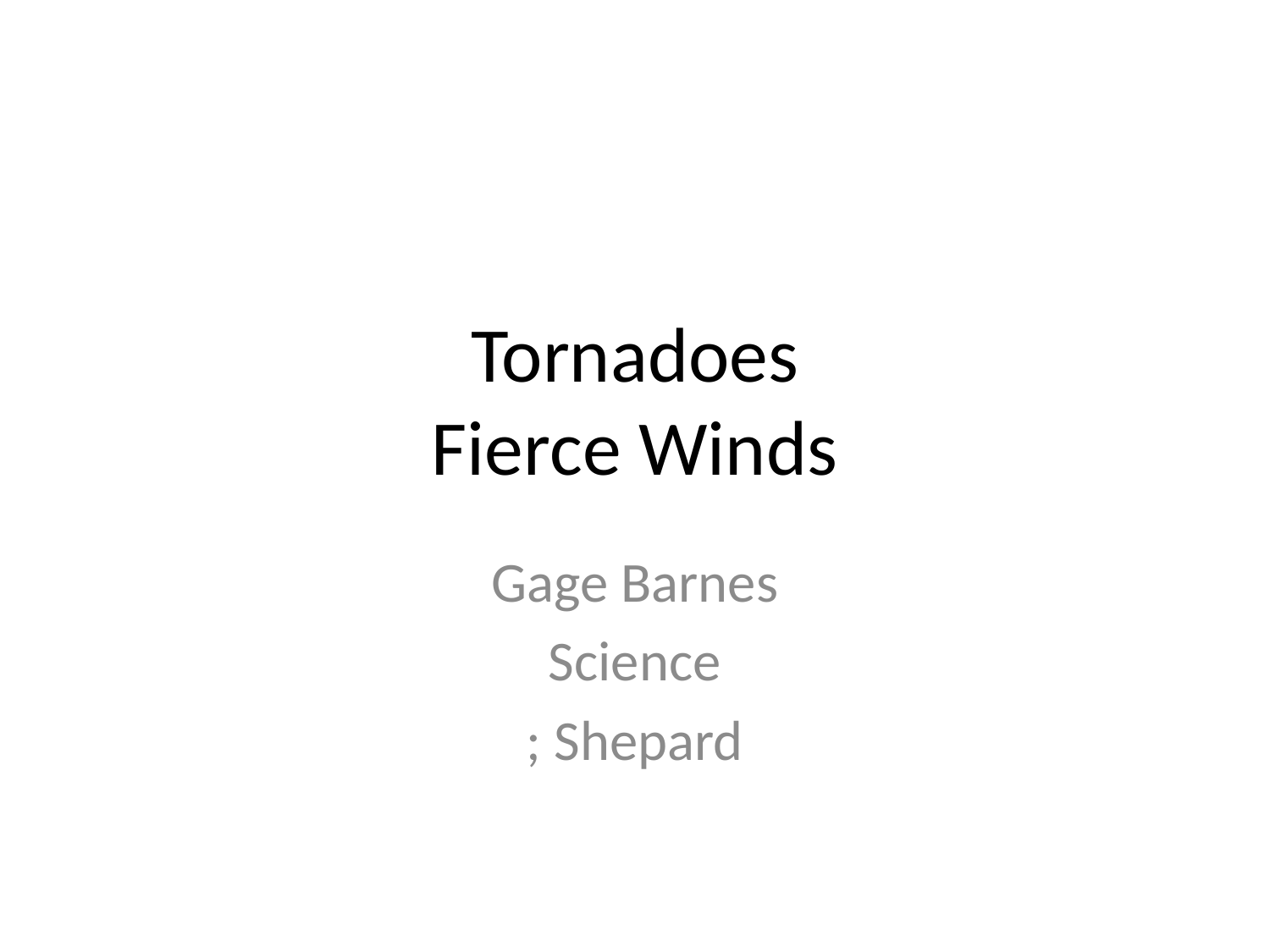

# Tornadoes Fierce Winds
Gage Barnes
Science
; Shepard